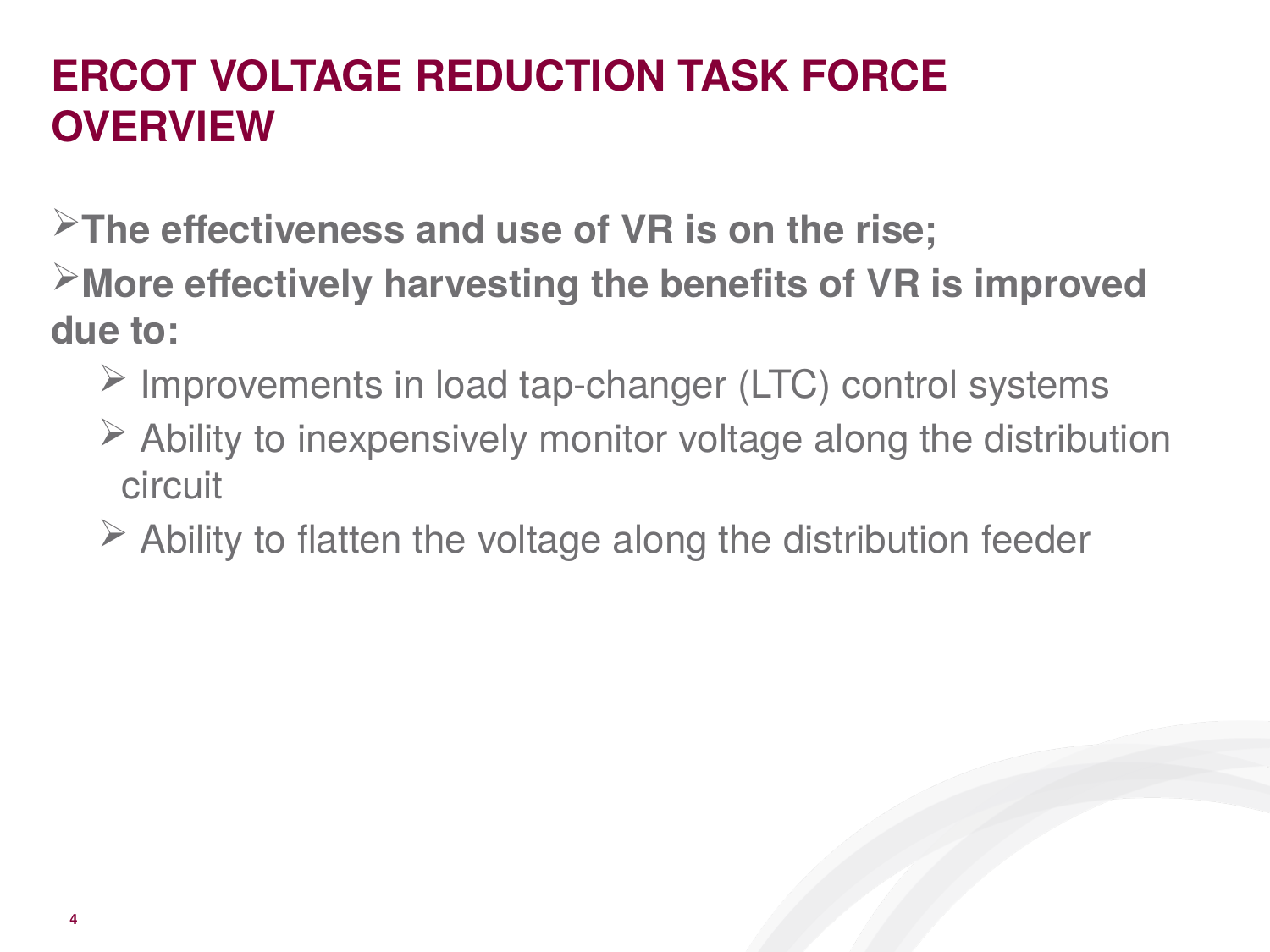

# ERCOT VOLTAGE REDUCTION TASK FORCE OVERVIEW

The effectiveness and use of VR is on the rise;
More effectively harvesting the benefits of VR is improved due to:
 Improvements in load tap-changer (LTC) control systems
 Ability to inexpensively monitor voltage along the distribution circuit
 Ability to flatten the voltage along the distribution feeder

4